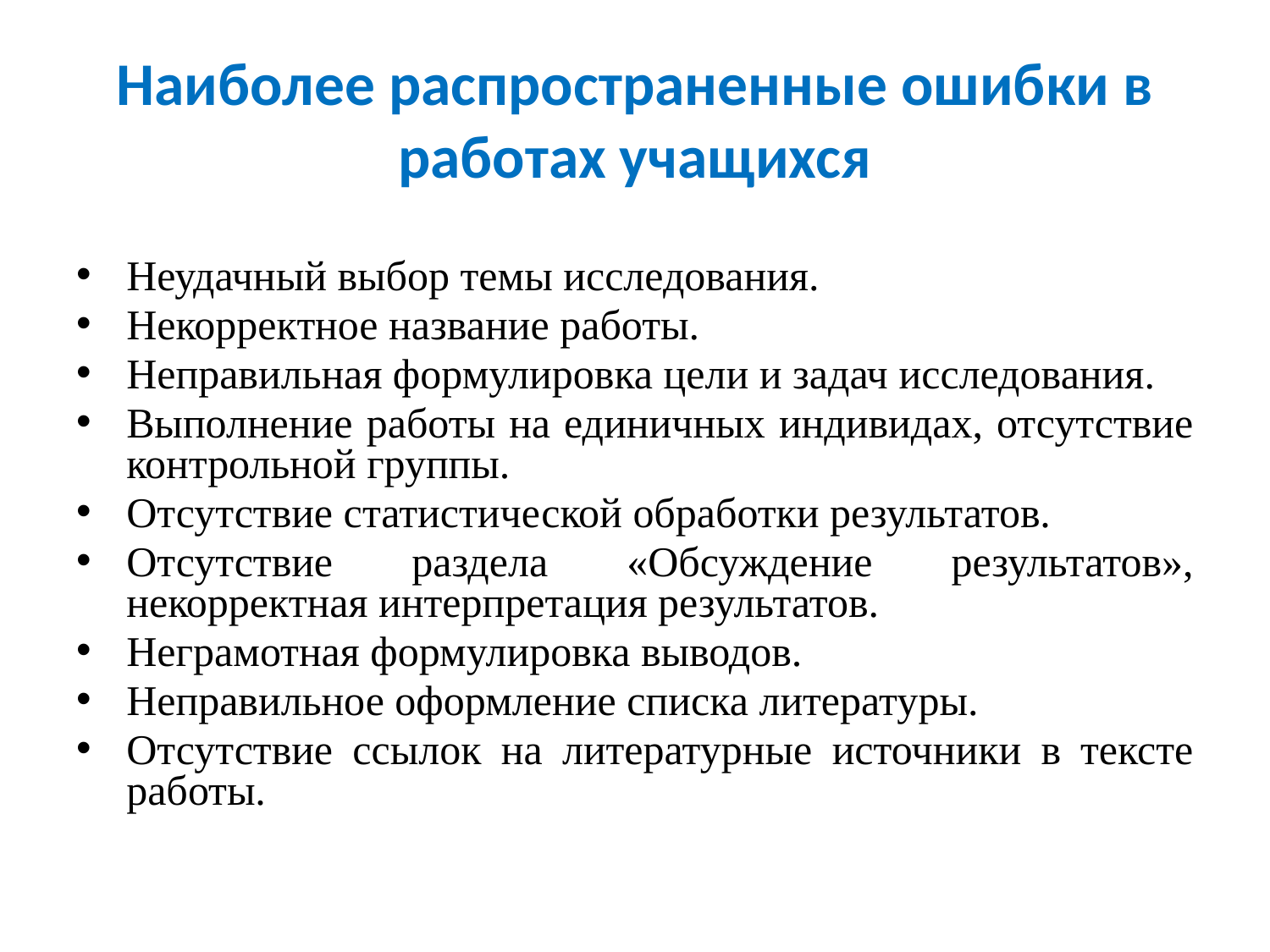

# Наиболее распространенные ошибки в работах учащихся
Неудачный выбор темы исследования.
Некорректное название работы.
Неправильная формулировка цели и задач исследования.
Выполнение работы на единичных индивидах, отсутствие контрольной группы.
Отсутствие статистической обработки результатов.
Отсутствие раздела «Обсуждение результатов», некорректная интерпретация результатов.
Неграмотная формулировка выводов.
Неправильное оформление списка литературы.
Отсутствие ссылок на литературные источники в тексте работы.